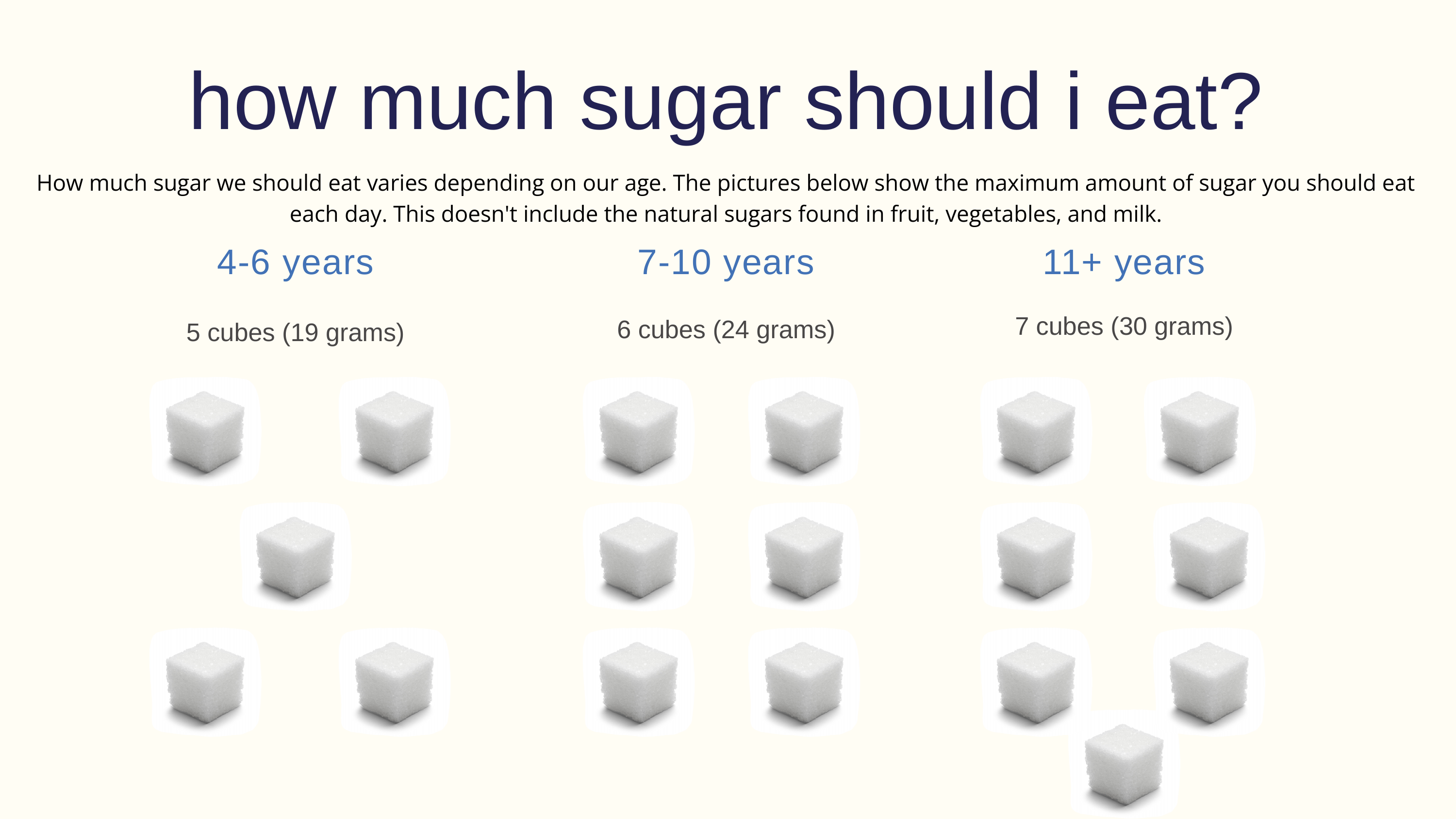

how much sugar should i eat?
How much sugar we should eat varies depending on our age. The pictures below show the maximum amount of sugar you should eat each day. This doesn't include the natural sugars found in fruit, vegetables, and milk.
4-6 years
5 cubes (19 grams)
7-10 years
6 cubes (24 grams)
11+ years
7 cubes (30 grams)